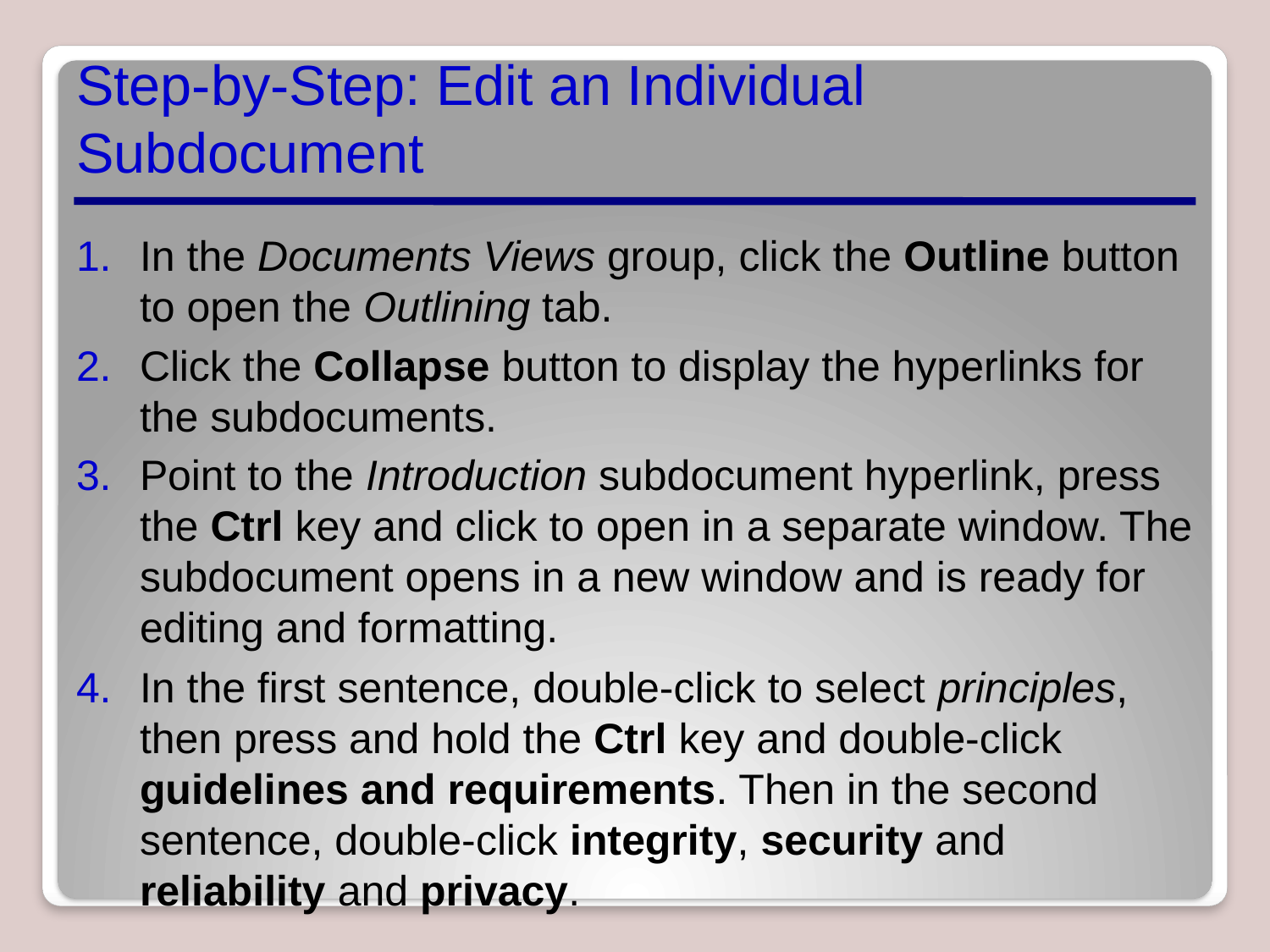

# Step-by-Step: Edit an Individual Subdocument
In the Documents Views group, click the Outline button to open the Outlining tab.
Click the Collapse button to display the hyperlinks for the subdocuments.
Point to the Introduction subdocument hyperlink, press the Ctrl key and click to open in a separate window. The subdocument opens in a new window and is ready for editing and formatting.
In the first sentence, double-click to select principles, then press and hold the Ctrl key and double-click guidelines and requirements. Then in the second sentence, double-click integrity, security and reliability and privacy.